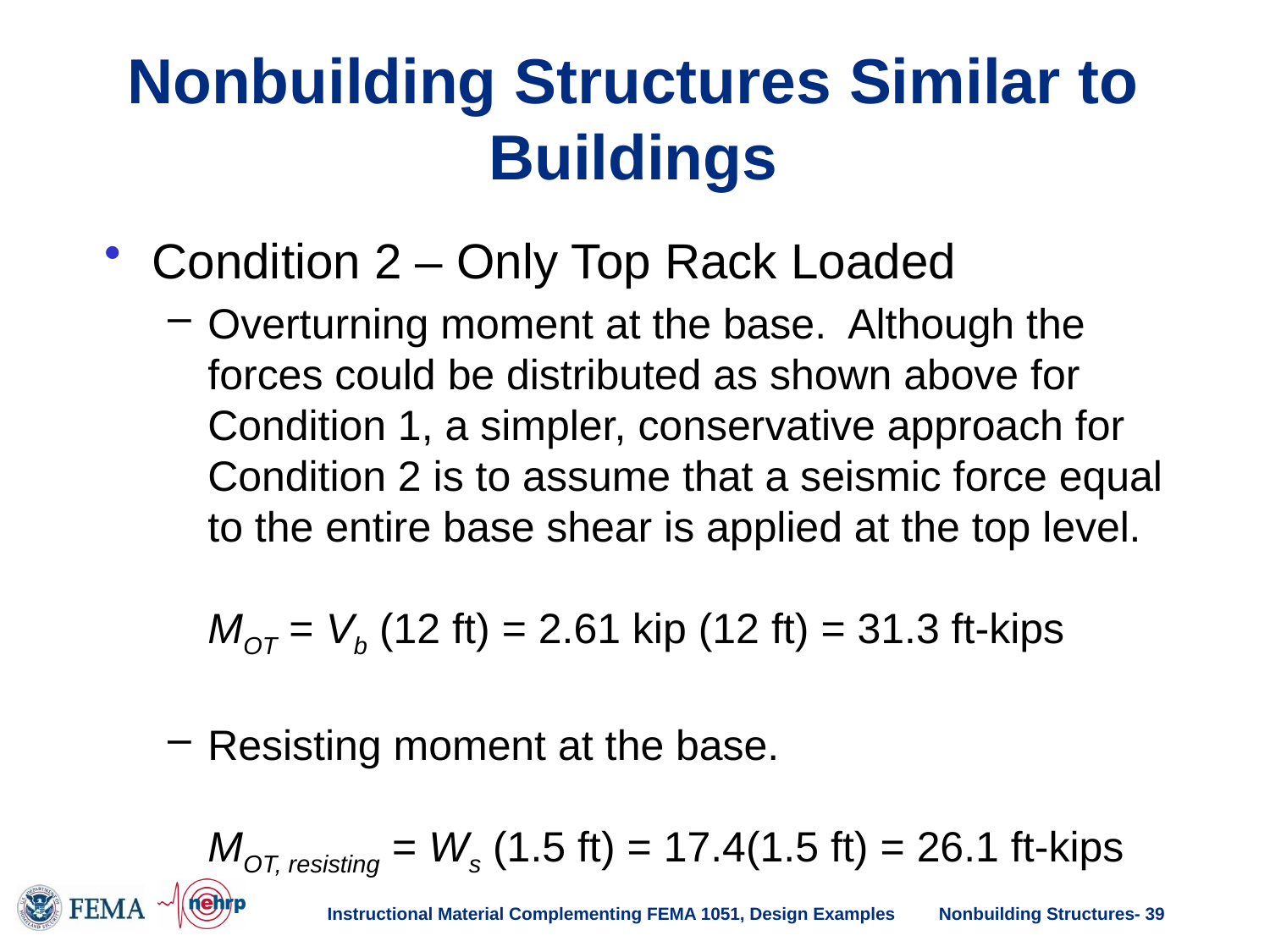

# Nonbuilding Structures Similar to Buildings
Condition 2 – Only Top Rack Loaded
Overturning moment at the base.  Although the forces could be distributed as shown above for Condition 1, a simpler, conservative approach for Condition 2 is to assume that a seismic force equal to the entire base shear is applied at the top level.
MOT = Vb (12 ft) = 2.61 kip (12 ft) = 31.3 ft-kips
Resisting moment at the base.
MOT, resisting = Ws (1.5 ft) = 17.4(1.5 ft) = 26.1 ft-kips

Instructional Material Complementing FEMA 1051, Design Examples
Nonbuilding Structures- 39